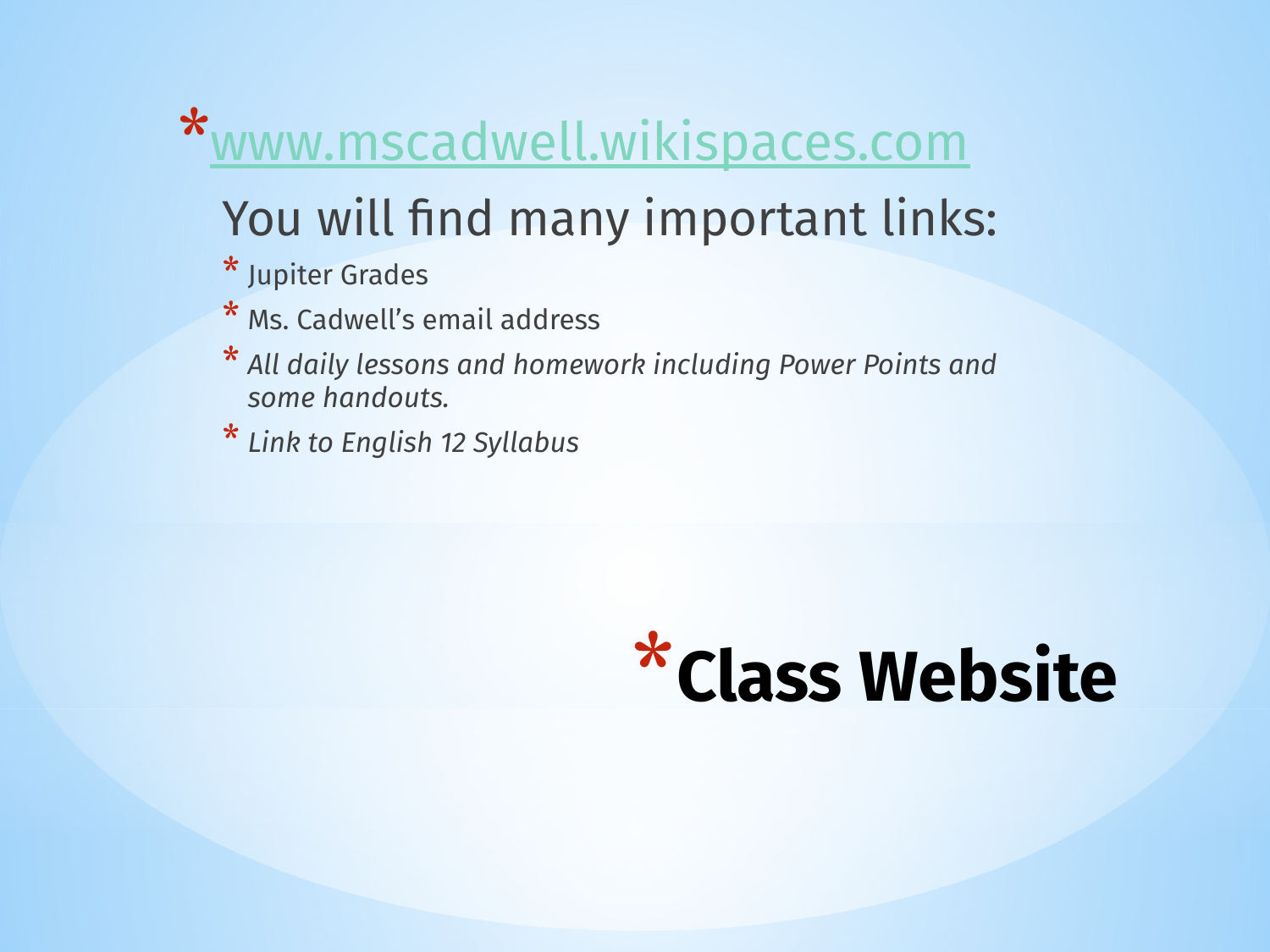

www.mscadwell.wikispaces.com
You will find many important links:
Jupiter Grades
Ms. Cadwell’s email address
All daily lessons and homework including Power Points and some handouts.
Link to English 12 Syllabus

# Class Website